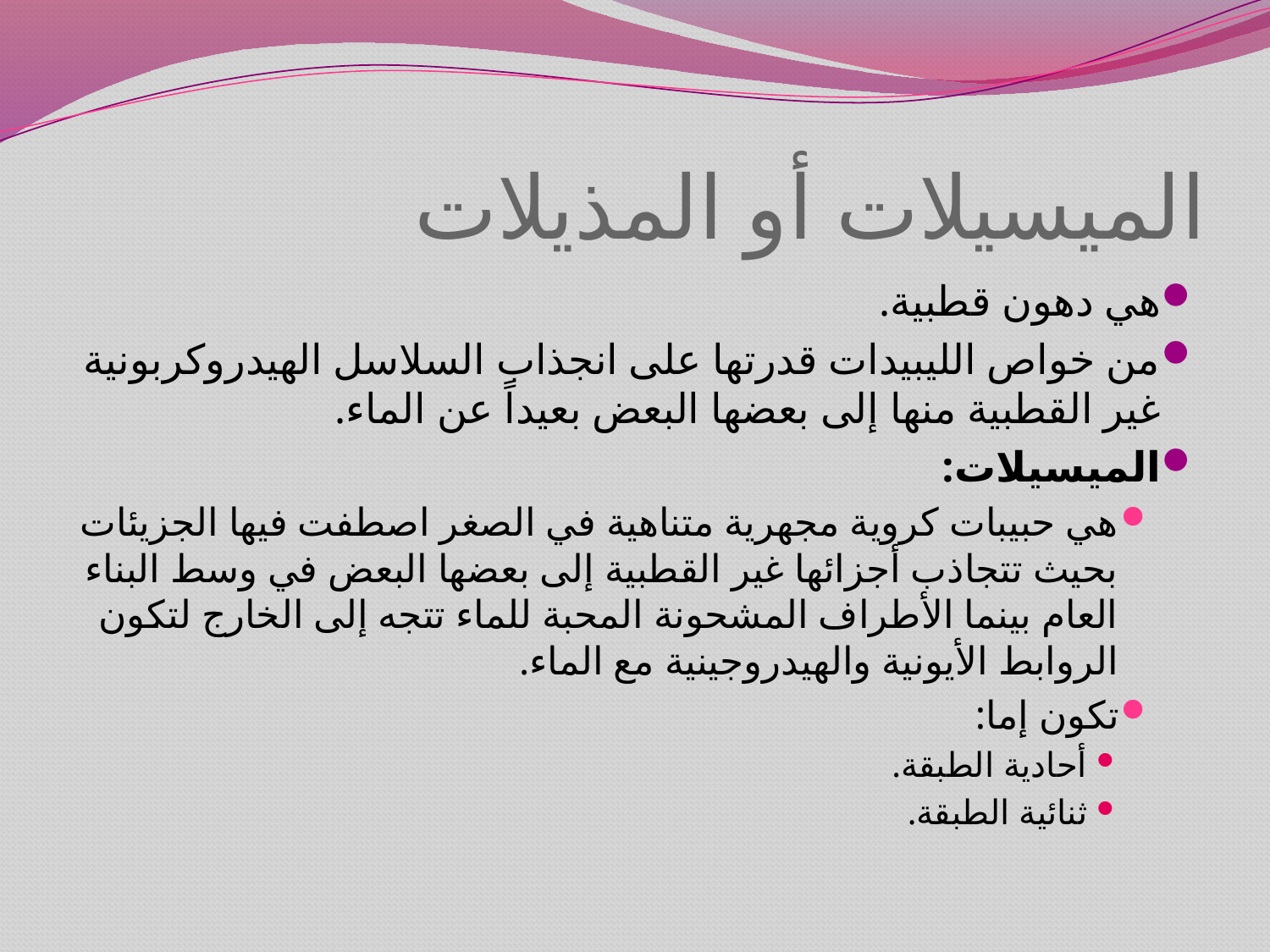

# الميسيلات أو المذيلات
هي دهون قطبية.
من خواص الليبيدات قدرتها على انجذاب السلاسل الهيدروكربونية غير القطبية منها إلى بعضها البعض بعيداً عن الماء.
الميسيلات:
هي حبيبات كروية مجهرية متناهية في الصغر اصطفت فيها الجزيئات بحيث تتجاذب أجزائها غير القطبية إلى بعضها البعض في وسط البناء العام بينما الأطراف المشحونة المحبة للماء تتجه إلى الخارج لتكون الروابط الأيونية والهيدروجينية مع الماء.
تكون إما:
أحادية الطبقة.
ثنائية الطبقة.